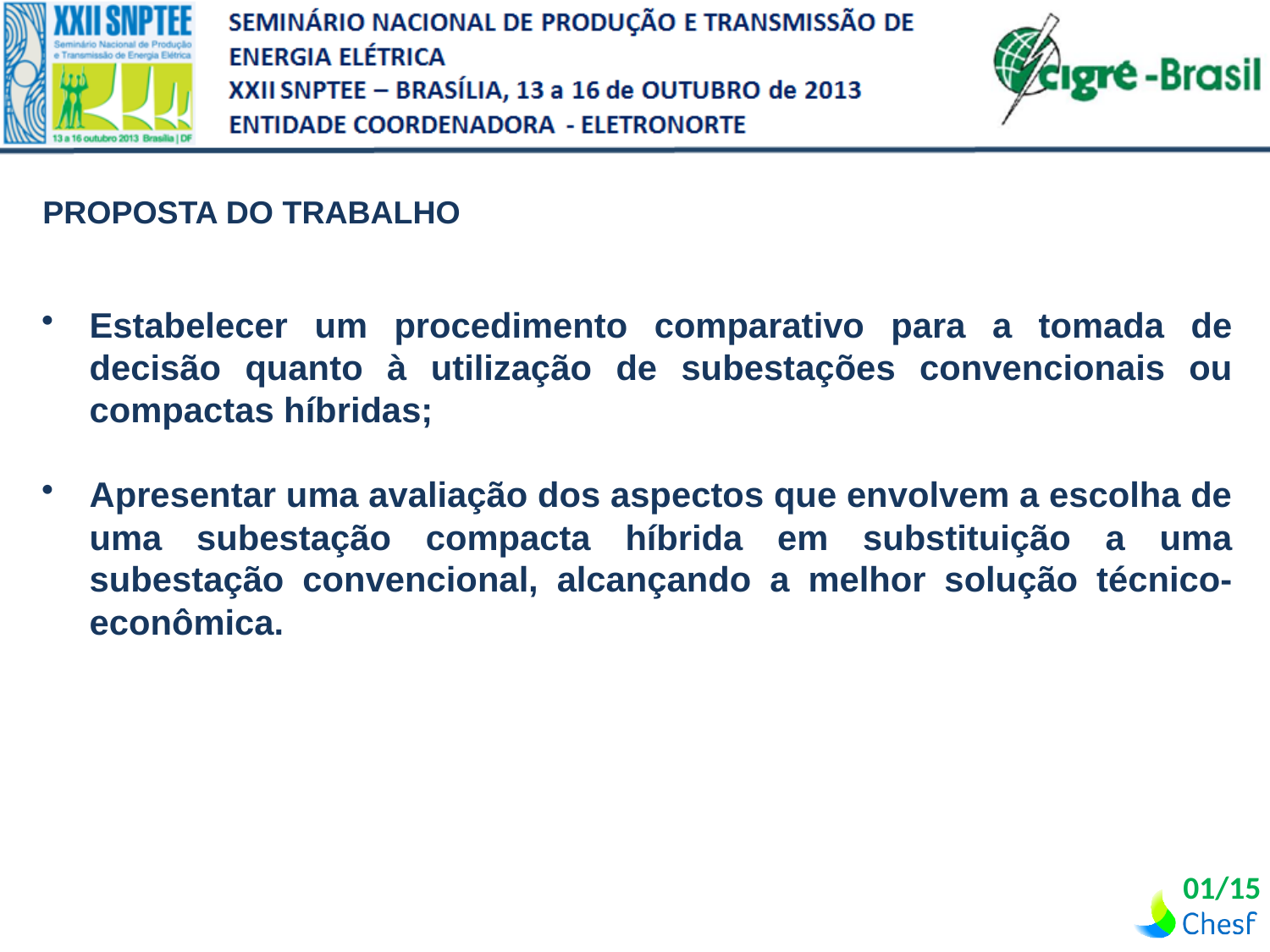

| PROPOSTA do Trabalho |
| --- |
Estabelecer um procedimento comparativo para a tomada de decisão quanto à utilização de subestações convencionais ou compactas híbridas;

Apresentar uma avaliação dos aspectos que envolvem a escolha de uma subestação compacta híbrida em substituição a uma subestação convencional, alcançando a melhor solução técnico-econômica.

01/15